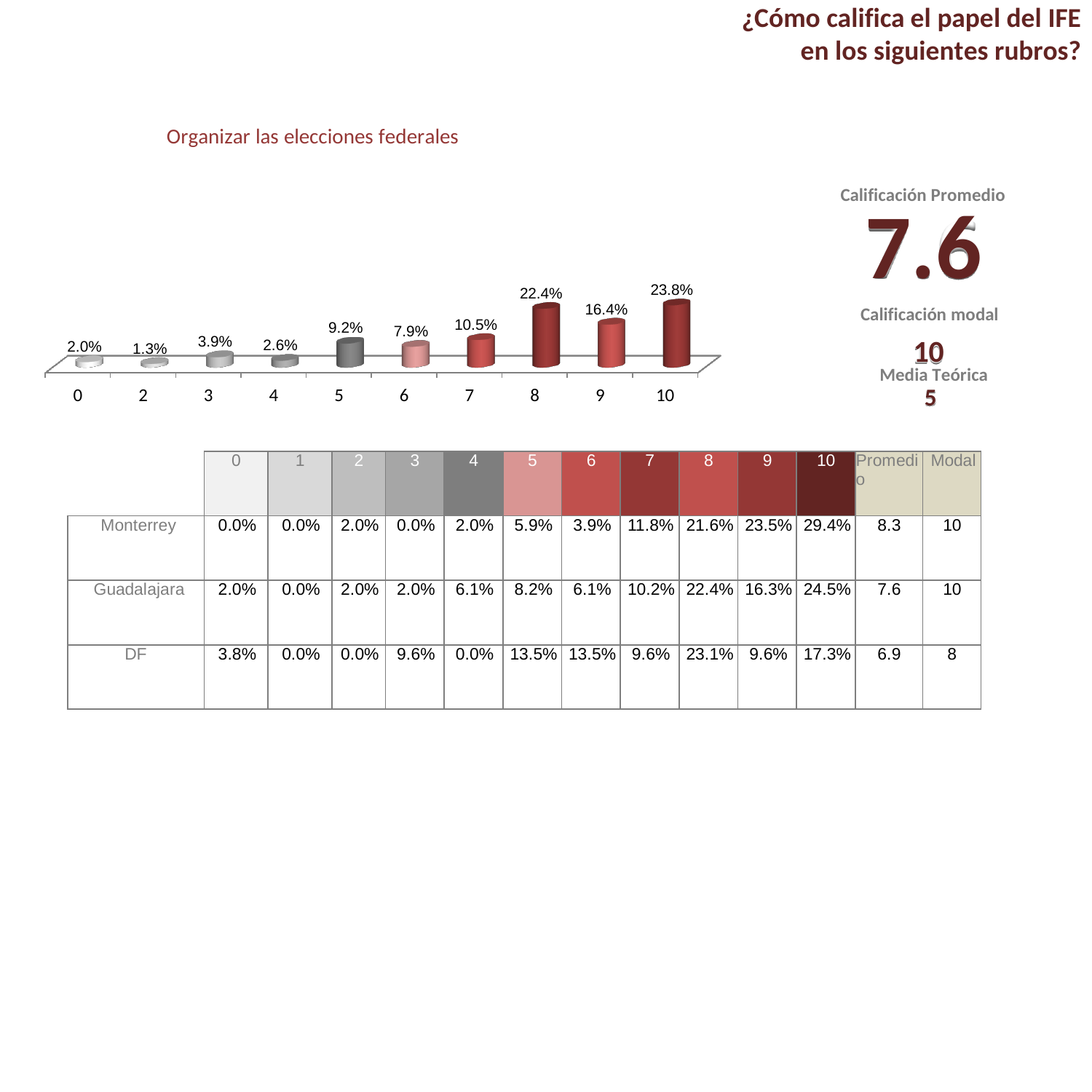

¿Cómo califica el papel del IFE
en los siguientes rubros?

Organizar las elecciones federales

Calificación Promedio

7.6
Calificación modal

10
Media Teórica
5

23.8%
22.4%
16.4%
10.5%
9.2%
7.9%

3.9%
2.6%
2.0%
1.3%

0
2
3
4
5
6
7
8
9
10
|  | 0 | 1 | 2 | 3 | 4 | 5 | 6 | 7 | 8 | 9 | 10 | Promedio | Modal |
| --- | --- | --- | --- | --- | --- | --- | --- | --- | --- | --- | --- | --- | --- |
| Monterrey | 0.0% | 0.0% | 2.0% | 0.0% | 2.0% | 5.9% | 3.9% | 11.8% | 21.6% | 23.5% | 29.4% | 8.3 | 10 |
| Guadalajara | 2.0% | 0.0% | 2.0% | 2.0% | 6.1% | 8.2% | 6.1% | 10.2% | 22.4% | 16.3% | 24.5% | 7.6 | 10 |
| DF | 3.8% | 0.0% | 0.0% | 9.6% | 0.0% | 13.5% | 13.5% | 9.6% | 23.1% | 9.6% | 17.3% | 6.9 | 8 |